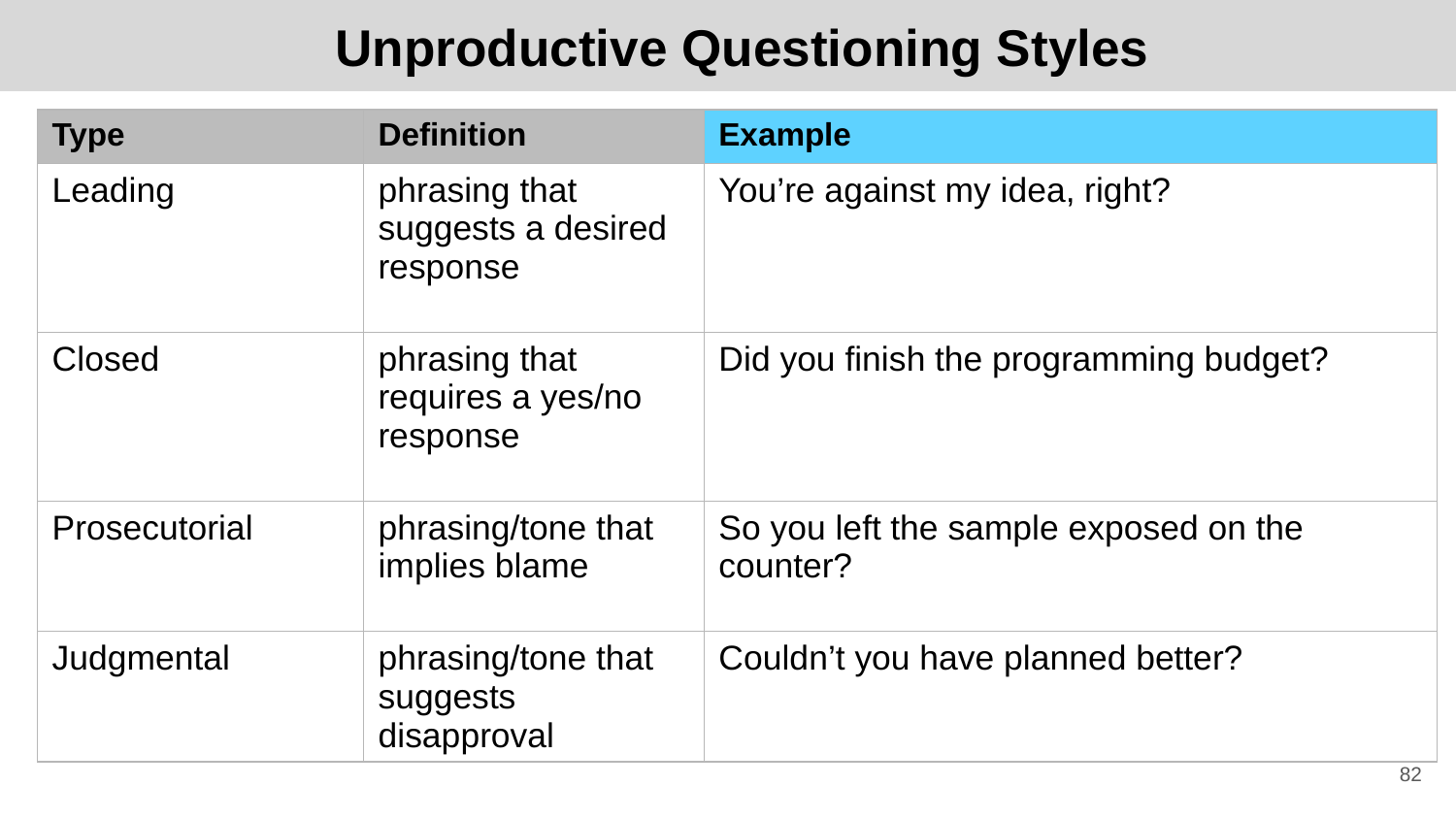

# Unproductive Questioning Styles
| Type | Definition | Example |
| --- | --- | --- |
| Leading | phrasing that suggests a desired response | You’re against my idea, right? |
| Closed | phrasing that requires a yes/no response | Did you finish the programming budget? |
| Prosecutorial | phrasing/tone that implies blame | So you left the sample exposed on the counter? |
| Judgmental | phrasing/tone that suggests disapproval | Couldn’t you have planned better? |
82